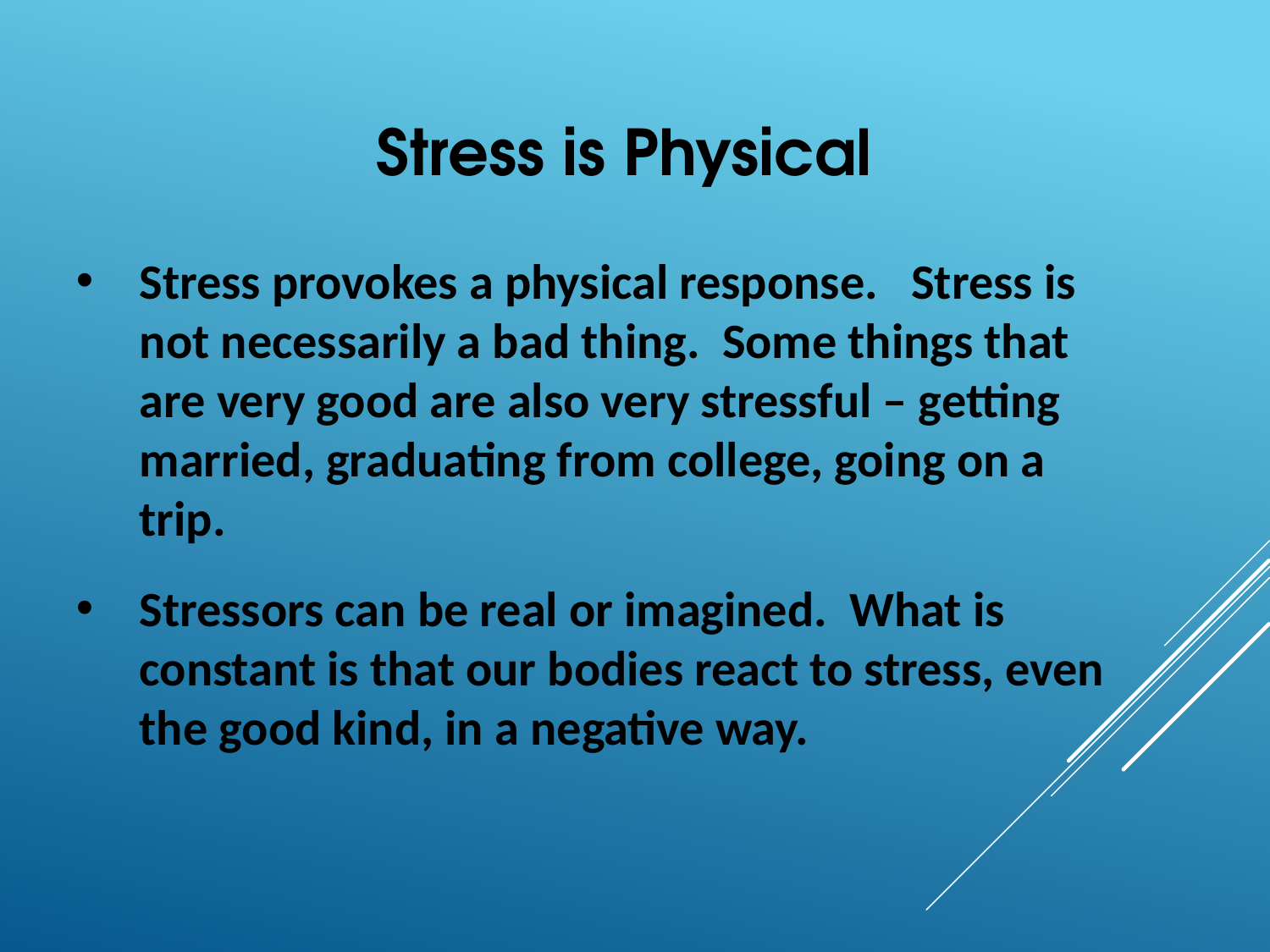

Stress is Physical
Stress provokes a physical response.   Stress is not necessarily a bad thing.  Some things that are very good are also very stressful – getting married, graduating from college, going on a trip.
Stressors can be real or imagined.  What is constant is that our bodies react to stress, even the good kind, in a negative way.